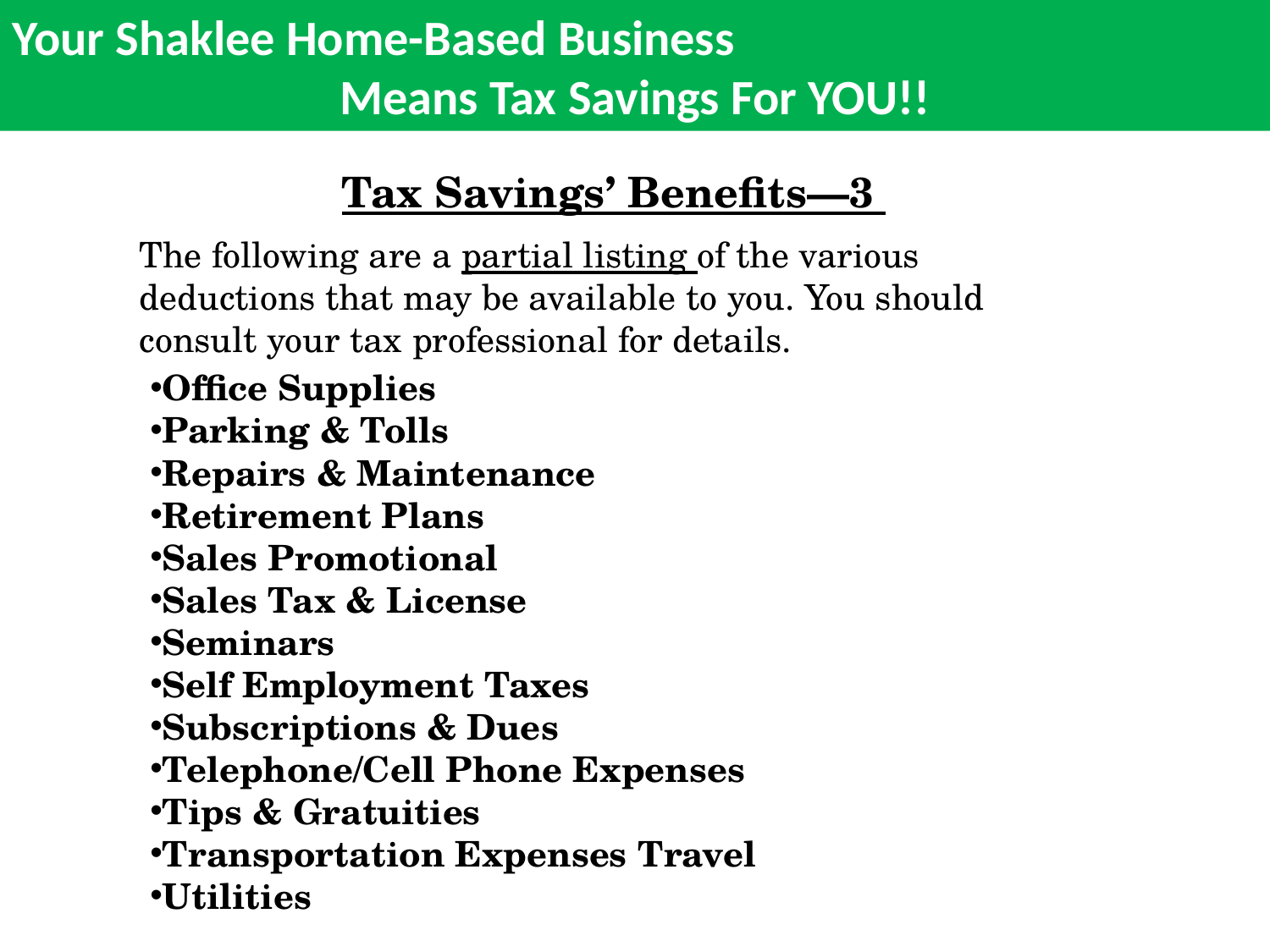

Your Shaklee Home-Based Business
Means Tax Savings For YOU!!

Tax Savings’ Benefits—3

The following are a partial listing of the various deductions that may be available to you. You should consult your tax professional for details.
Office Supplies
Parking & Tolls
Repairs & Maintenance
Retirement Plans
Sales Promotional
Sales Tax & License
Seminars
Self Employment Taxes
Subscriptions & Dues
Telephone/Cell Phone Expenses
Tips & Gratuities
Transportation Expenses Travel
Utilities